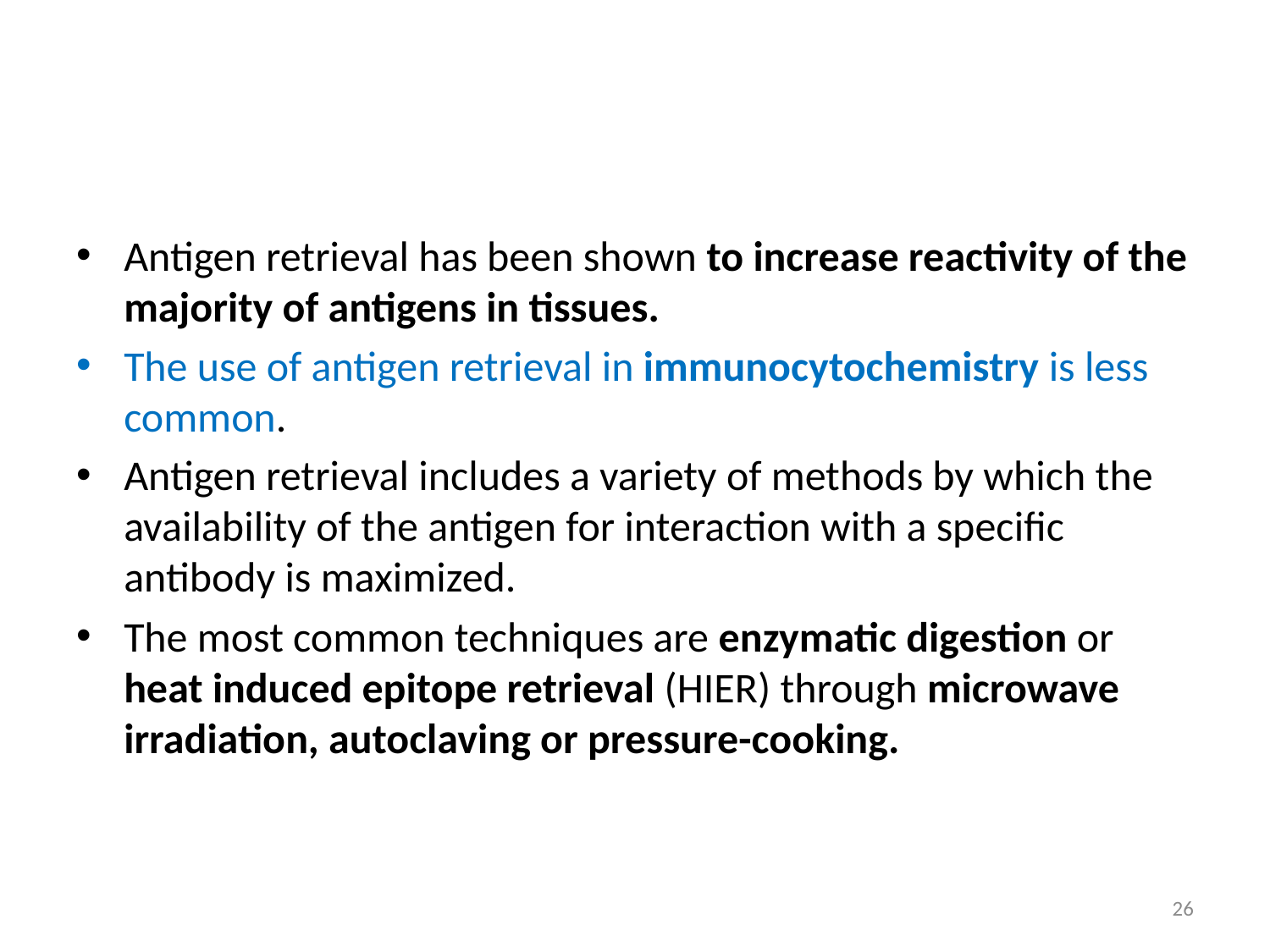

#
Antigen retrieval has been shown to increase reactivity of the majority of antigens in tissues.
The use of antigen retrieval in immunocytochemistry is less common.
Antigen retrieval includes a variety of methods by which the availability of the antigen for interaction with a specific antibody is maximized.
The most common techniques are enzymatic digestion or heat induced epitope retrieval (HIER) through microwave irradiation, autoclaving or pressure-cooking.
26